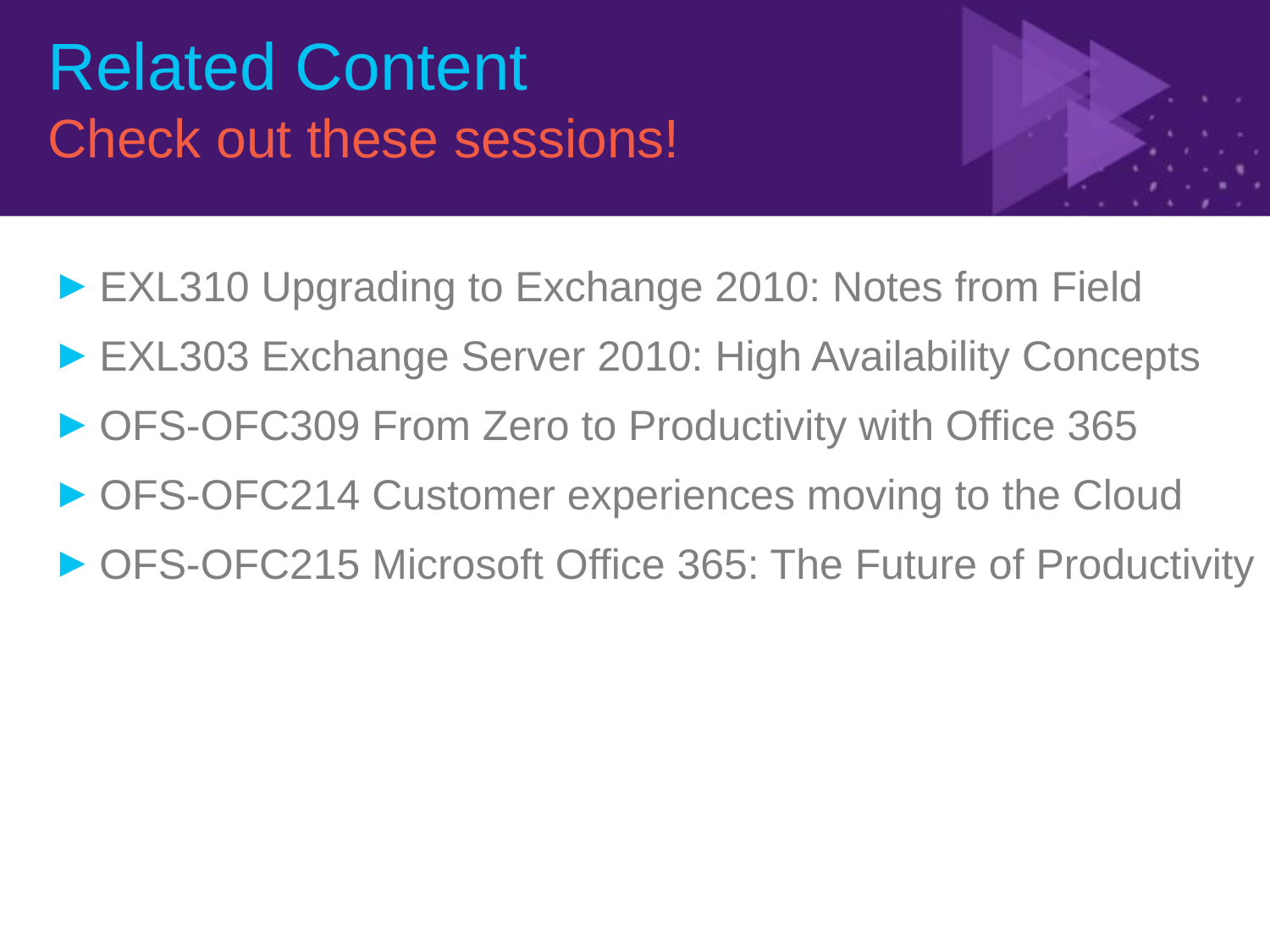

# Related Content Check out these sessions!
EXL310 Upgrading to Exchange 2010: Notes from Field
EXL303 Exchange Server 2010: High Availability Concepts
OFS-OFC309 From Zero to Productivity with Office 365
OFS-OFC214 Customer experiences moving to the Cloud
OFS-OFC215 Microsoft Office 365: The Future of Productivity